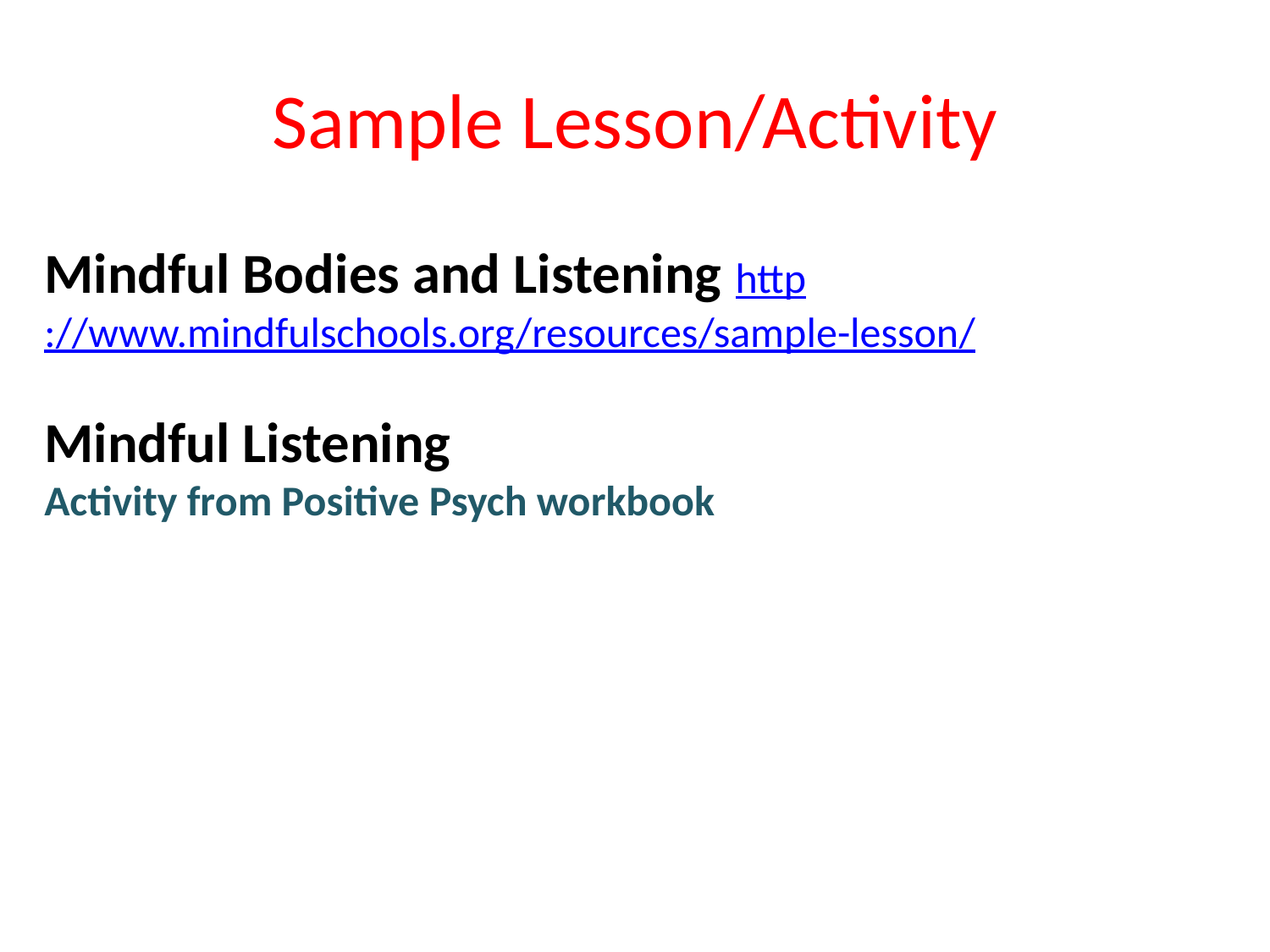

# Sample Lesson/Activity

Mindful Bodies and Listening http://www.mindfulschools.org/resources/sample-lesson/

Mindful Listening
Activity from Positive Psych workbook